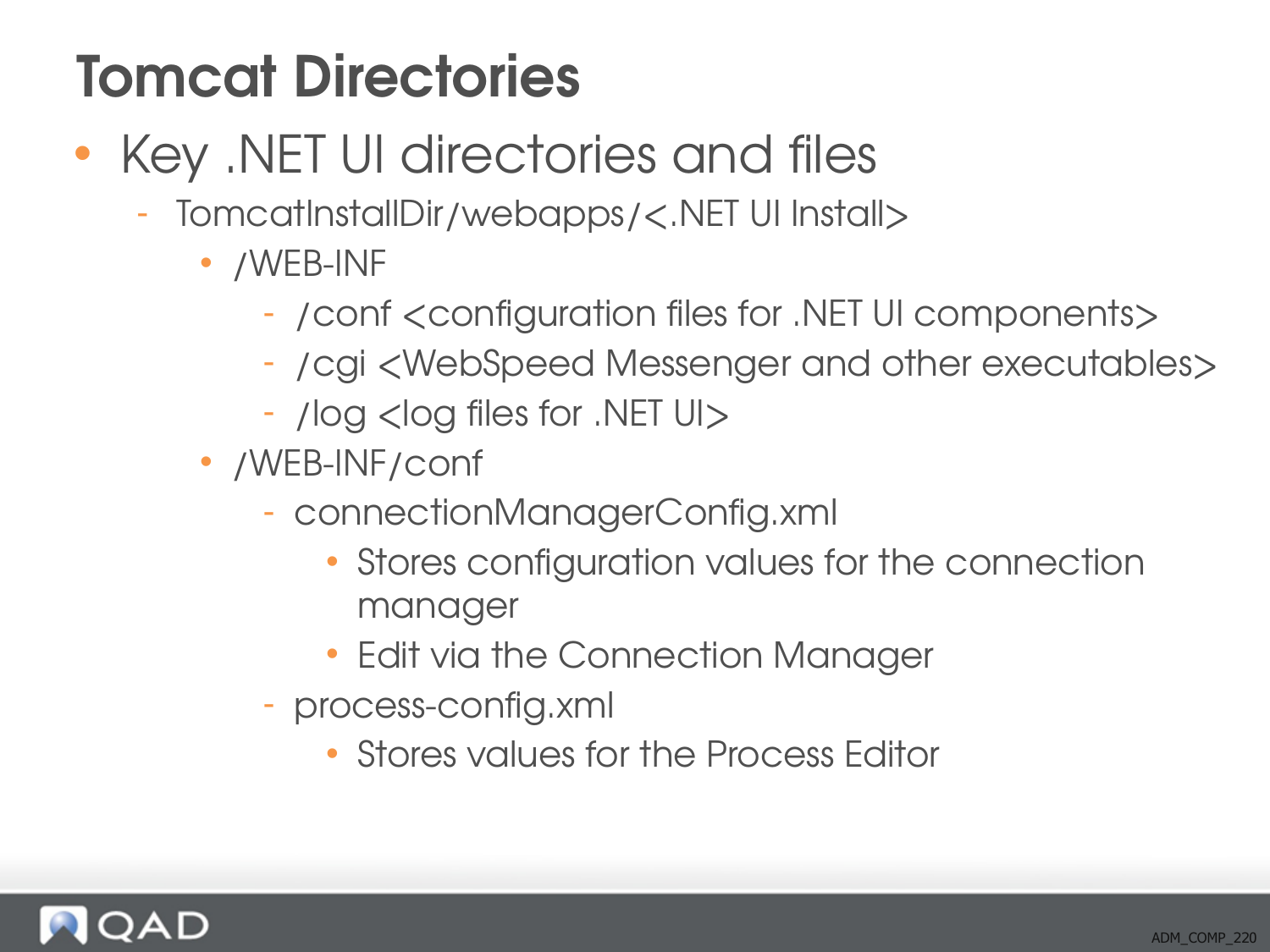

# Tomcat Directories
Key .NET UI directories and files
TomcatInstallDir/webapps/<.NET UI Install>
/WEB-INF
/conf <configuration files for .NET UI components>
/cgi <WebSpeed Messenger and other executables>
/log <log files for .NET UI>
/WEB-INF/conf
connectionManagerConfig.xml
Stores configuration values for the connection manager
Edit via the Connection Manager
process-config.xml
Stores values for the Process Editor
ADM_COMP_220